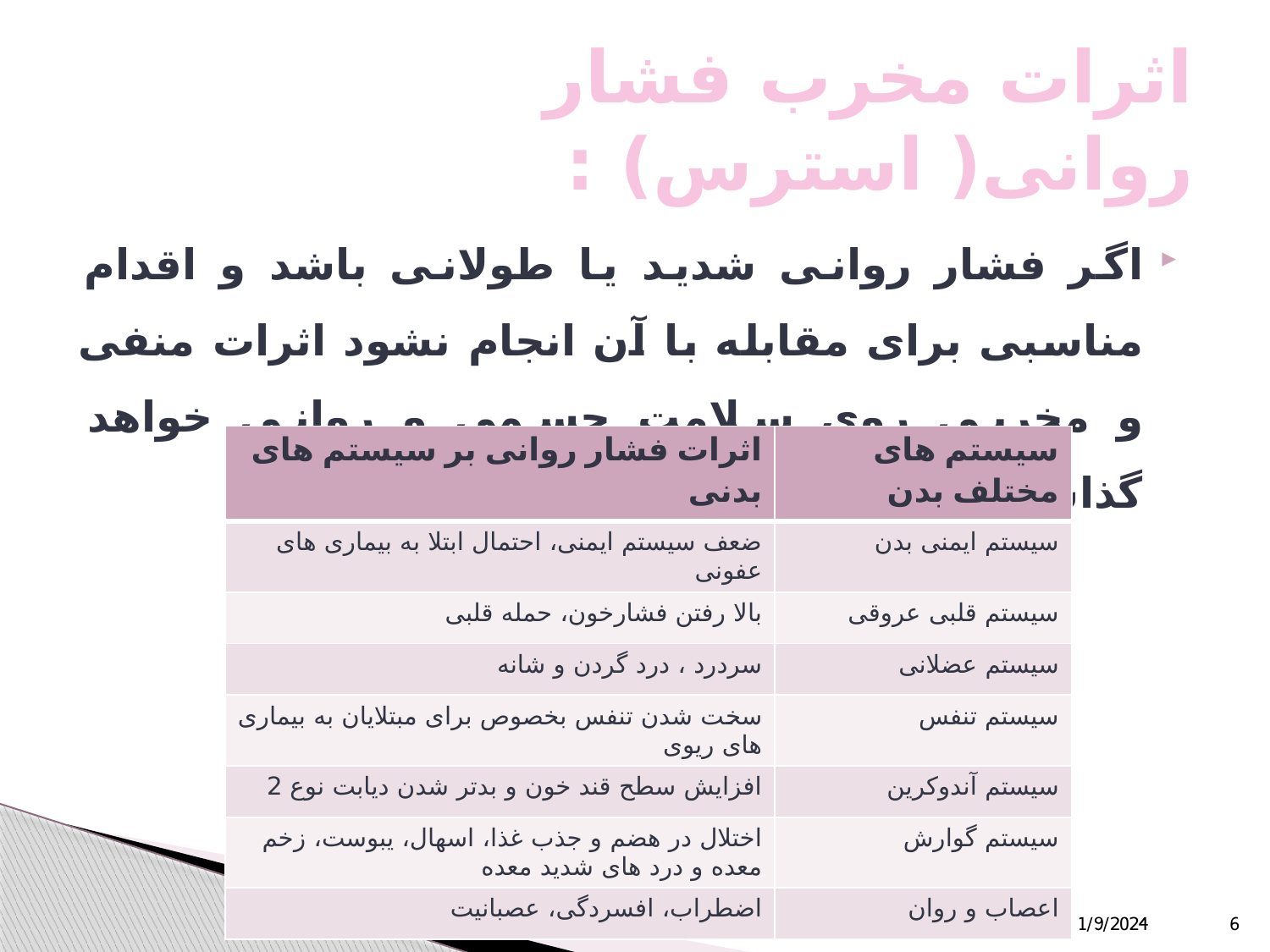

# اثرات مخرب فشار روانی( استرس) :
اگر فشار روانی شدید یا طولانی باشد و اقدام مناسبی برای مقابله با آن انجام نشود اثرات منفی و مخربی روی سلامت جسمی و روانی خواهد گذاشت.

| اثرات فشار روانی بر سیستم های بدنی | سیستم های مختلف بدن |
| --- | --- |
| ضعف سیستم ایمنی، احتمال ابتلا به بیماری های عفونی | سیستم ایمنی بدن |
| بالا رفتن فشارخون، حمله قلبی | سیستم قلبی عروقی |
| سردرد ، درد گردن و شانه | سیستم عضلانی |
| سخت شدن تنفس بخصوص برای مبتلایان به بیماری های ریوی | سیستم تنفس |
| افزایش سطح قند خون و بدتر شدن دیابت نوع 2 | سیستم آندوکرین |
| اختلال در هضم و جذب غذا، اسهال، یبوست، زخم معده و درد های شدید معده | سیستم گوارش |
| اضطراب، افسردگی، عصبانیت | اعصاب و روان |
سلامت روان در دوران سالمندی- کارشناسان سالمندان کل کشور
1/9/2024
6